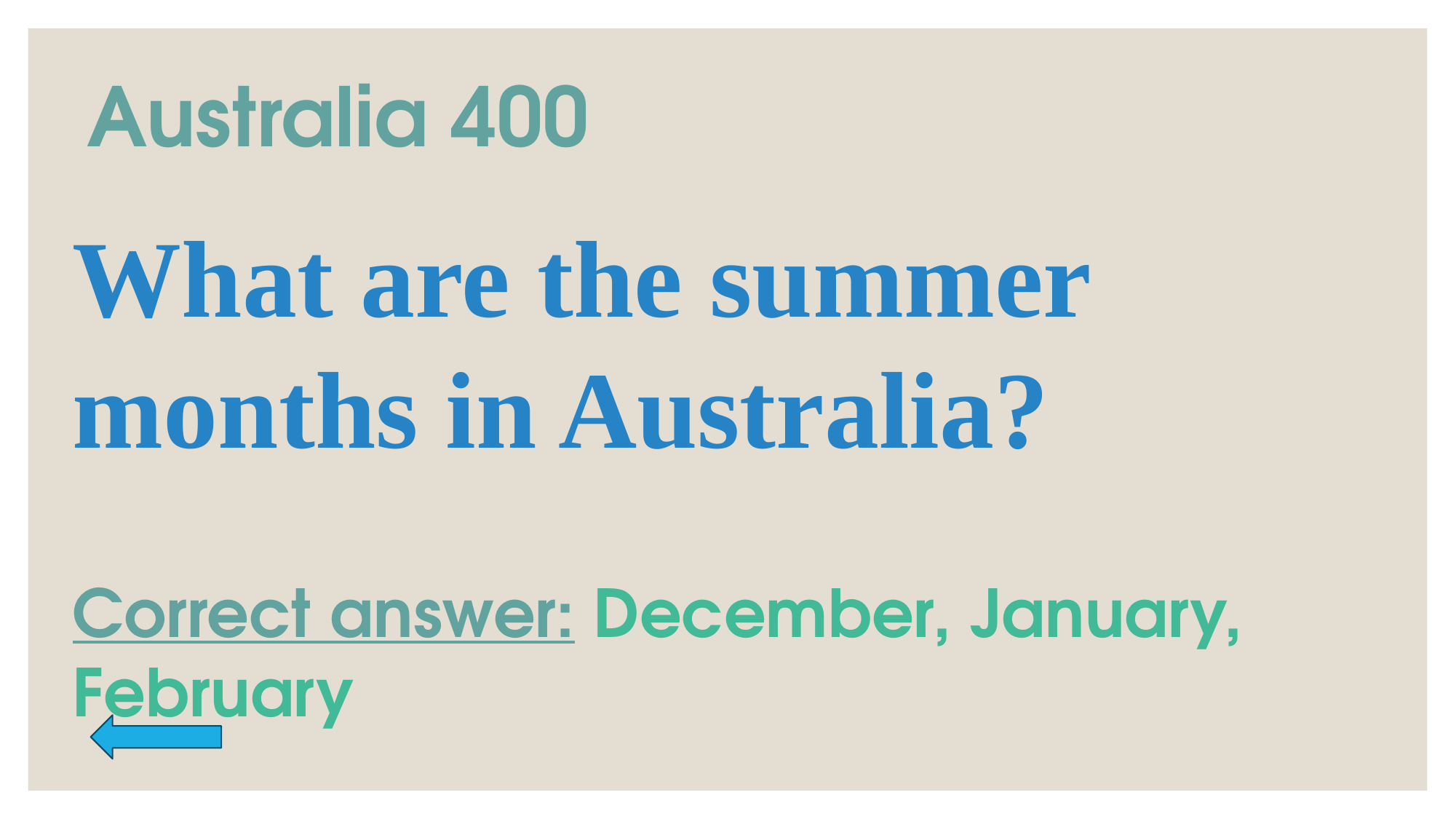

# Australia 400
What are the summer months in Australia?
Correct answer: December, January, February